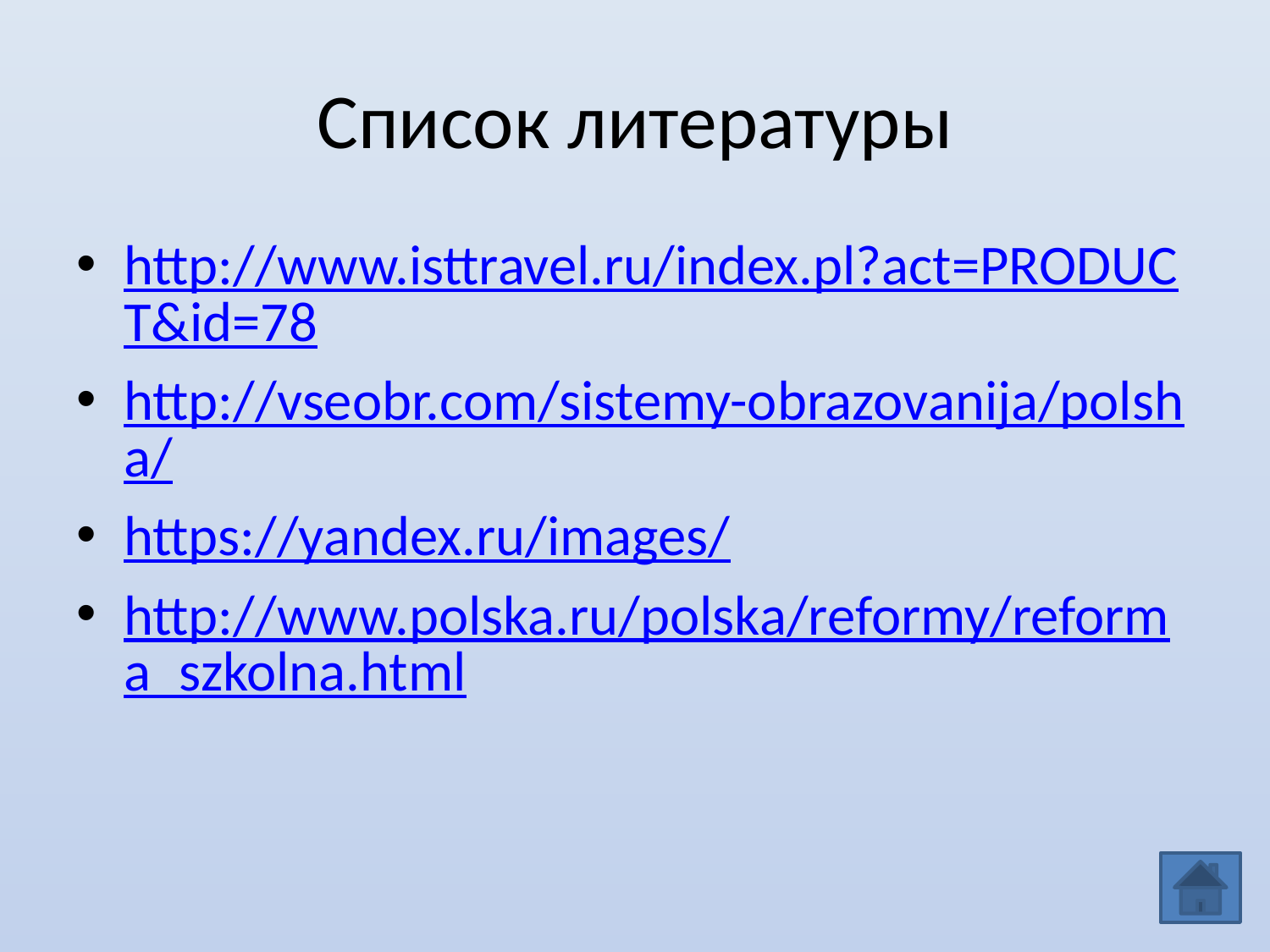

# Список литературы
http://www.isttravel.ru/index.pl?act=PRODUCT&id=78
http://vseobr.com/sistemy-obrazovanija/polsha/
https://yandex.ru/images/
http://www.polska.ru/polska/reformy/reforma_szkolna.html